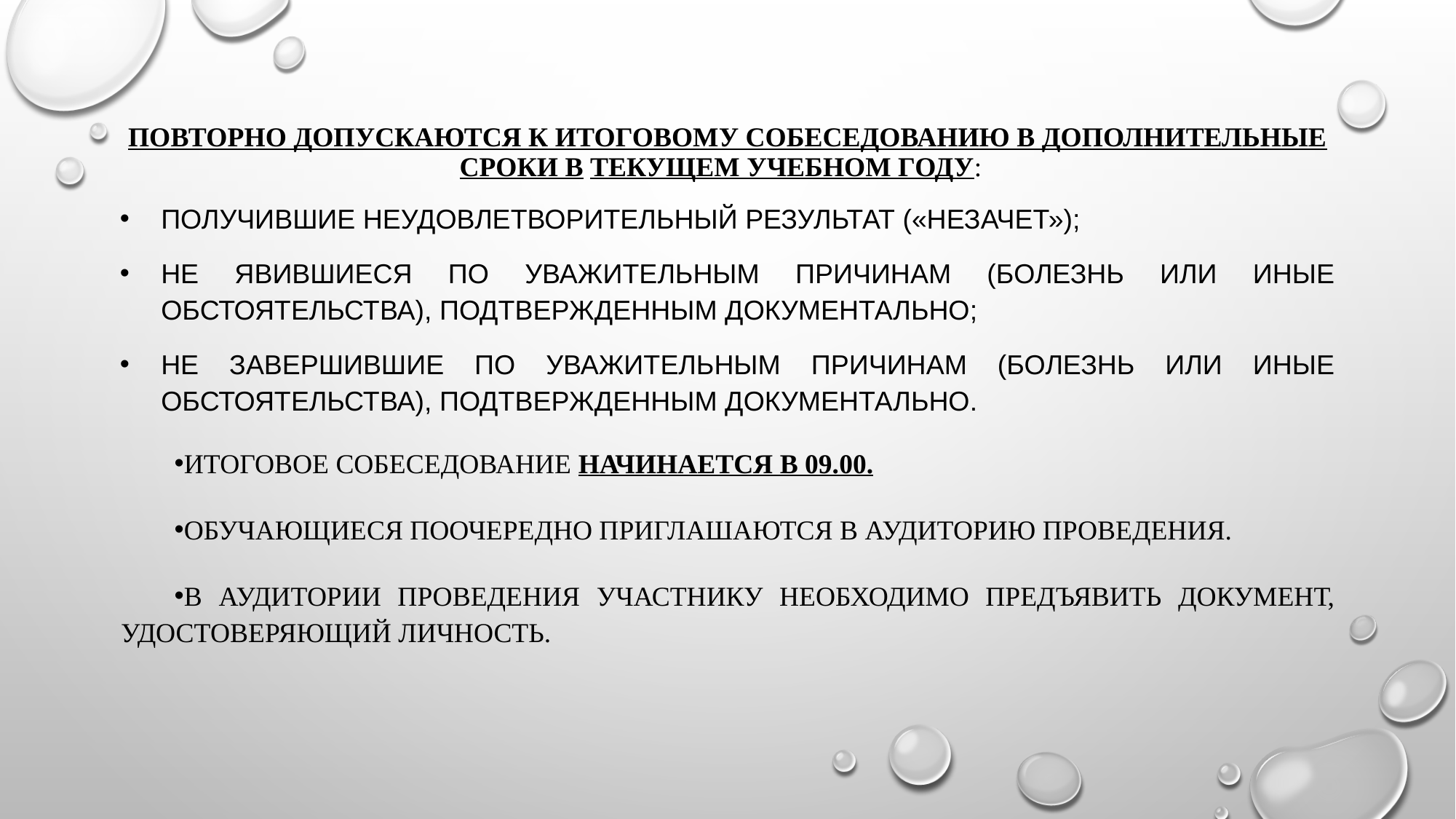

# Повторно допускаются к итоговому собеседованию в дополнительные сроки в текущем учебном году:
получившие неудовлетворительный результат («незачет»);
не явившиеся по уважительным причинам (болезнь или иные обстоятельства), подтвержденным документально;
не завершившие по уважительным причинам (болезнь или иные обстоятельства), подтвержденным документально.
Итоговое собеседование начинается в 09.00.
Обучающиеся поочередно приглашаются в аудиторию проведения.
В аудитории проведения участнику необходимо предъявить документ, удостоверяющий личность.